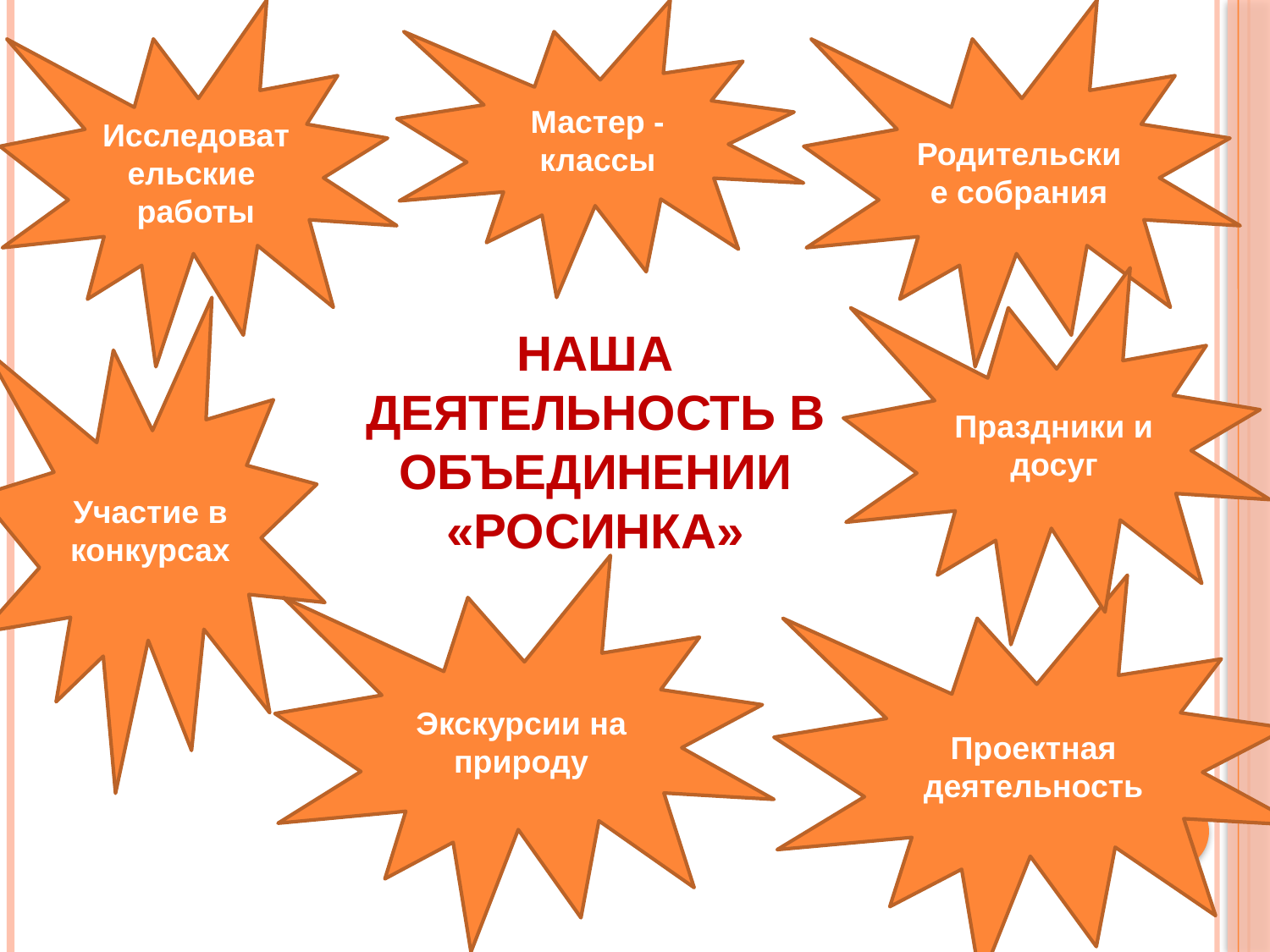

Исследовательские  работы
Мастер - классы
Родительские собрания
Праздники и досуг
Участие в конкурсах
# Наша деятельность в объединении «Росинка»
Экскурсии на природу
Проектная деятельность